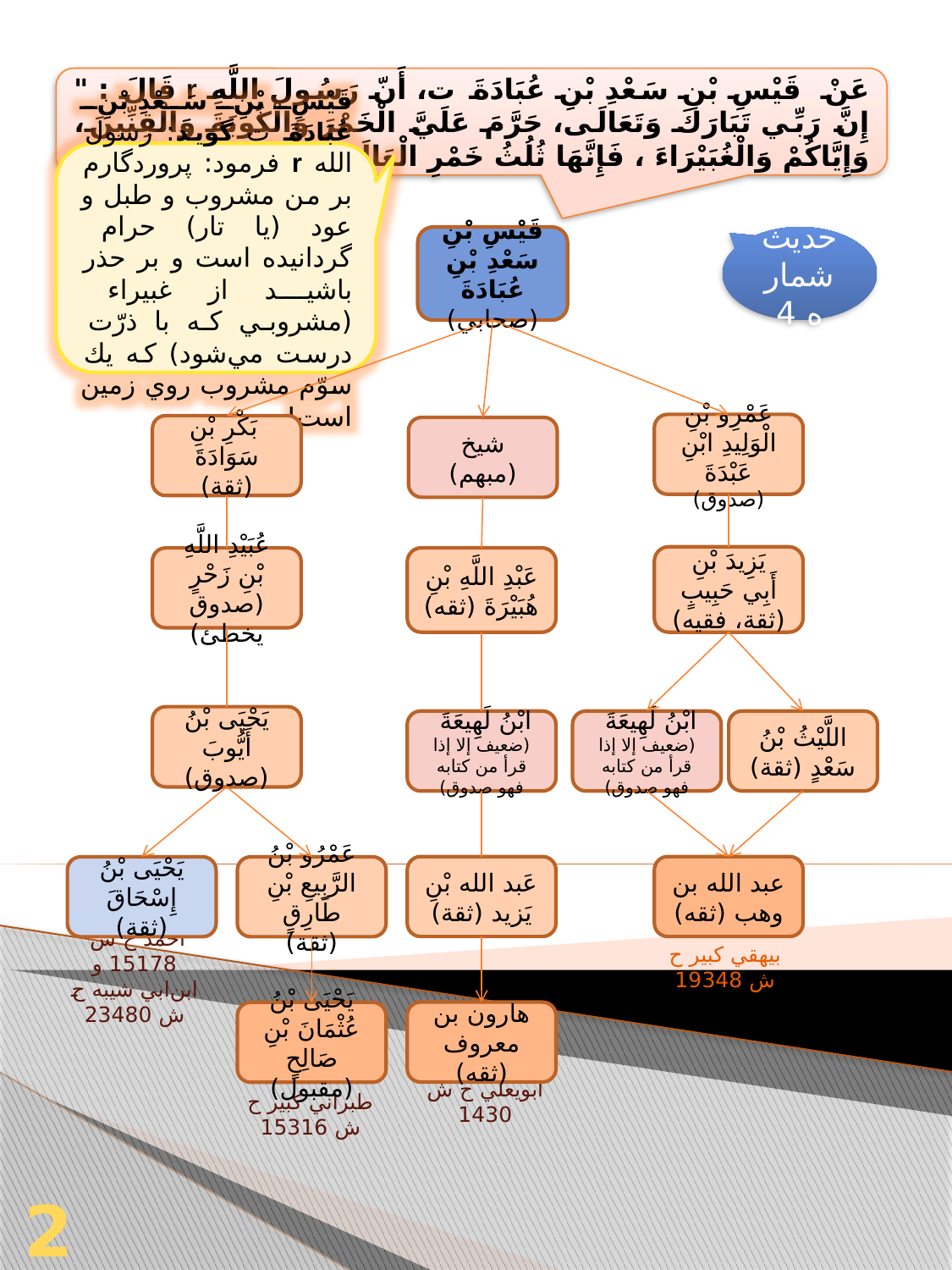

عَنْ  قَيْسِ بْنِ سَعْدِ بْنِ عُبَادَةَ ت، أَنّ رَسُولَ اللَّهِ r قَالَ : " إِنَّ رَبِّي تَبَارَكَ وَتَعَالَى، حَرَّمَ عَلَيَّ الْخَمْرَ وَالْكُوبَةَ وَالْقِنِّينَ، وَإِيَّاكُمْ وَالْغُبَيْرَاءَ ، فَإِنَّهَا ثُلُثُ خَمْرِ الْعَالَمِ "
قَيْسِ بْنِ سَعْدِ بْنِ عُبَادَةَ ت گويد: رسول الله r ‌فرمود: پروردگارم بر من مشروب و طبل و عود (يا تار) حرام گردانيده است و بر حذر باشيد از غبيراء (مشروبي كه با ذرّت درست مي‌شود) كه يك سوّم مشروب روي زمين است!
حديث شماره 4
قَيْسِ بْنِ سَعْدِ بْنِ عُبَادَةَ (صحابي)
عَمْرِو بْنِ الْوَلِيدِ ابْنِ عَبْدَةَ (صدوق)
 بَكْرِ بْنِ سَوَادَةَ (ثقة)
شيخ (مبهم)
يَزِيدَ بْنِ أَبِي حَبِيبٍ (ثقة، فقيه)
عَبْدِ اللَّهِ بْنِ هُبَيْرَةَ (ثقه)
عُبَيْدِ اللَّهِ بْنِ زَحْرٍ (صدوق يخطئ)
يَحْيَى بْنُ أَيُّوبَ (صدوق)
ابْنُ لَهِيعَةَ
(ضعيف إلا إذا قرأ من كتابه فهو صدوق)
ابْنُ لَهِيعَةَ
(ضعيف إلا إذا قرأ من كتابه فهو صدوق)
اللَّيْثُ بْنُ سَعْدٍ (ثقة)
عَبد الله بْنِ يَزيد (ثقة)
عبد الله بن وهب (ثقه)
يَحْيَى بْنُ إِسْحَاقَ (ثقة)
عَمْرُو بْنُ الرَّبِيعِ بْنِ طَارِقٍ (ثقة)
بيهقي كبير ح ش 19348
احمد ح ش  15178 و ابن‌ابي شيبه ح ش 23480
هارون بن معروف (ثقه)
يَحْيَى بْنُ عُثْمَانَ بْنِ صَالِحٍ (مقبول)
ابويعلي ح ش 1430
طبراني كبير ح ش 15316
27